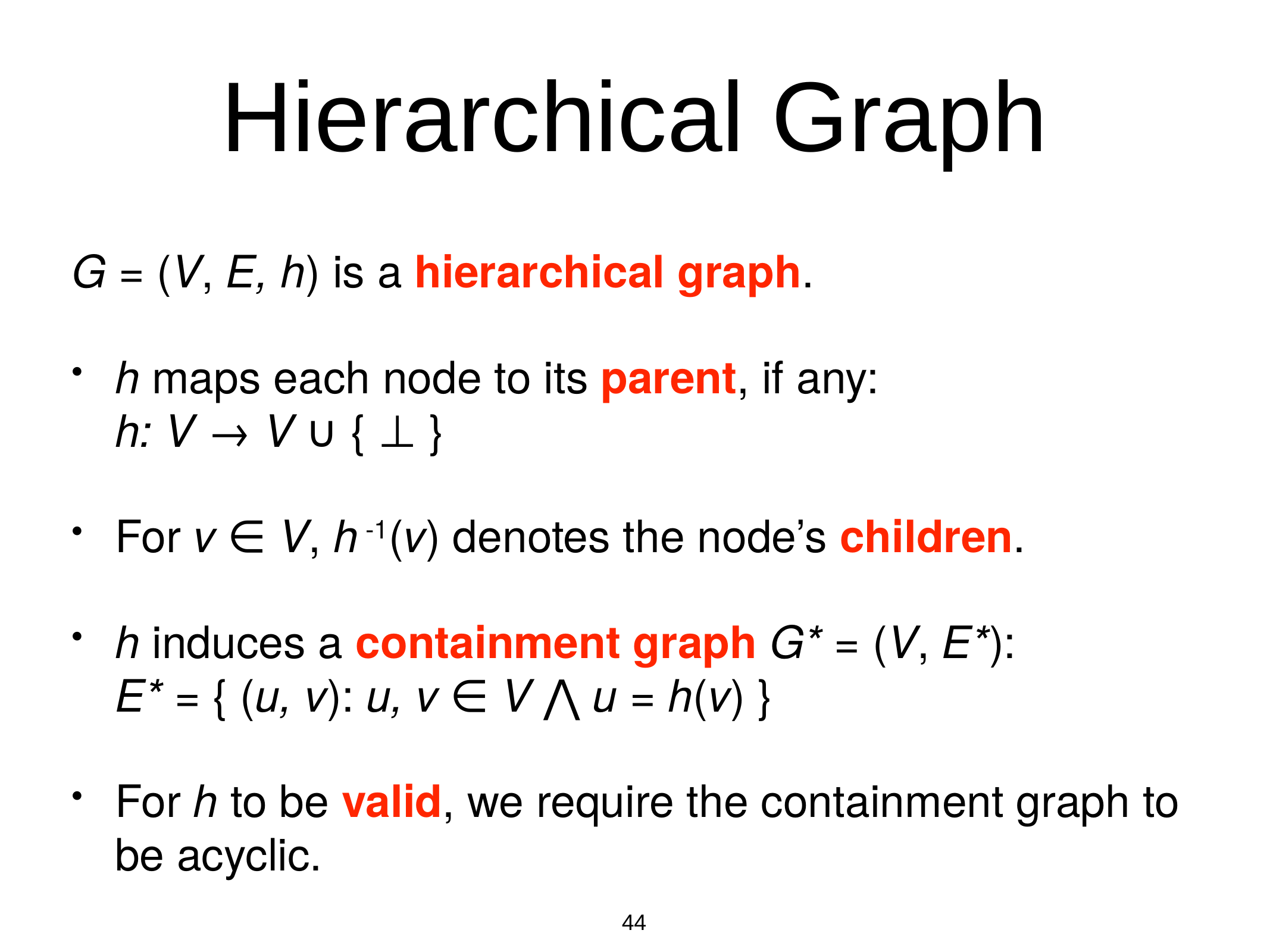

44
# Hierarchical Graph
G = (V, E, h) is a hierarchical graph.
h maps each node to its parent, if any:
h: V → V ∪ { ⊥ }
For v ∈ V, h -1(v) denotes the node’s children.
h induces a containment graph G* = (V, E*):
E* = { (u, v): u, v ∈ V ⋀ u = h(v) }
For h to be valid, we require the containment graph to be acyclic.